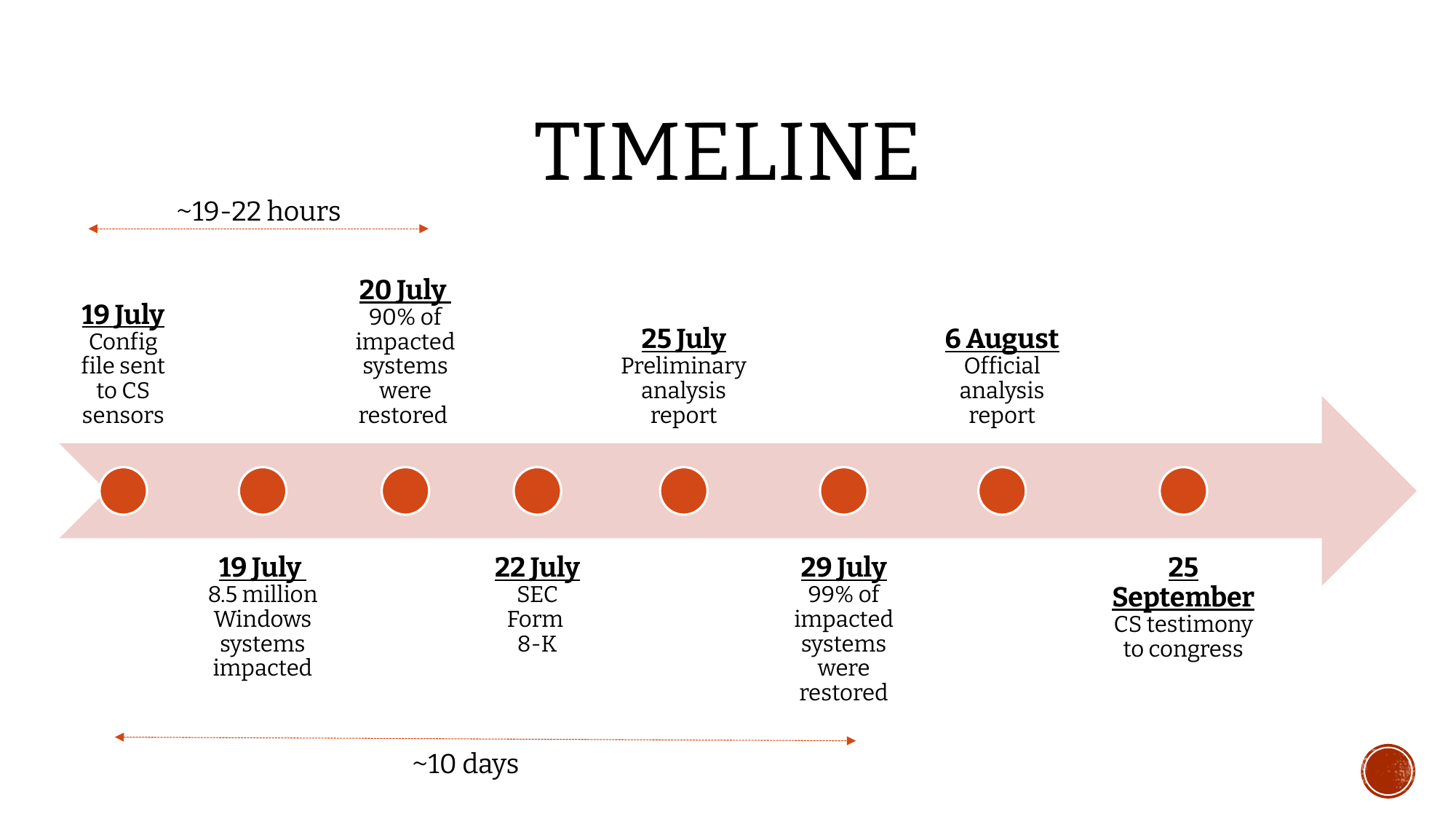

# timeline
~19-22 hours
19 July
Config file sent to CS sensors
19 July
8.5 million Windows systems impacted
20 July
90% of impacted systems were restored
22 July
SEC Form
8-K
25 July Preliminary analysis report
29 July
99% of impacted systems were restored
6 August
Official analysis report
25 September
CS testimony to congress

~10 days